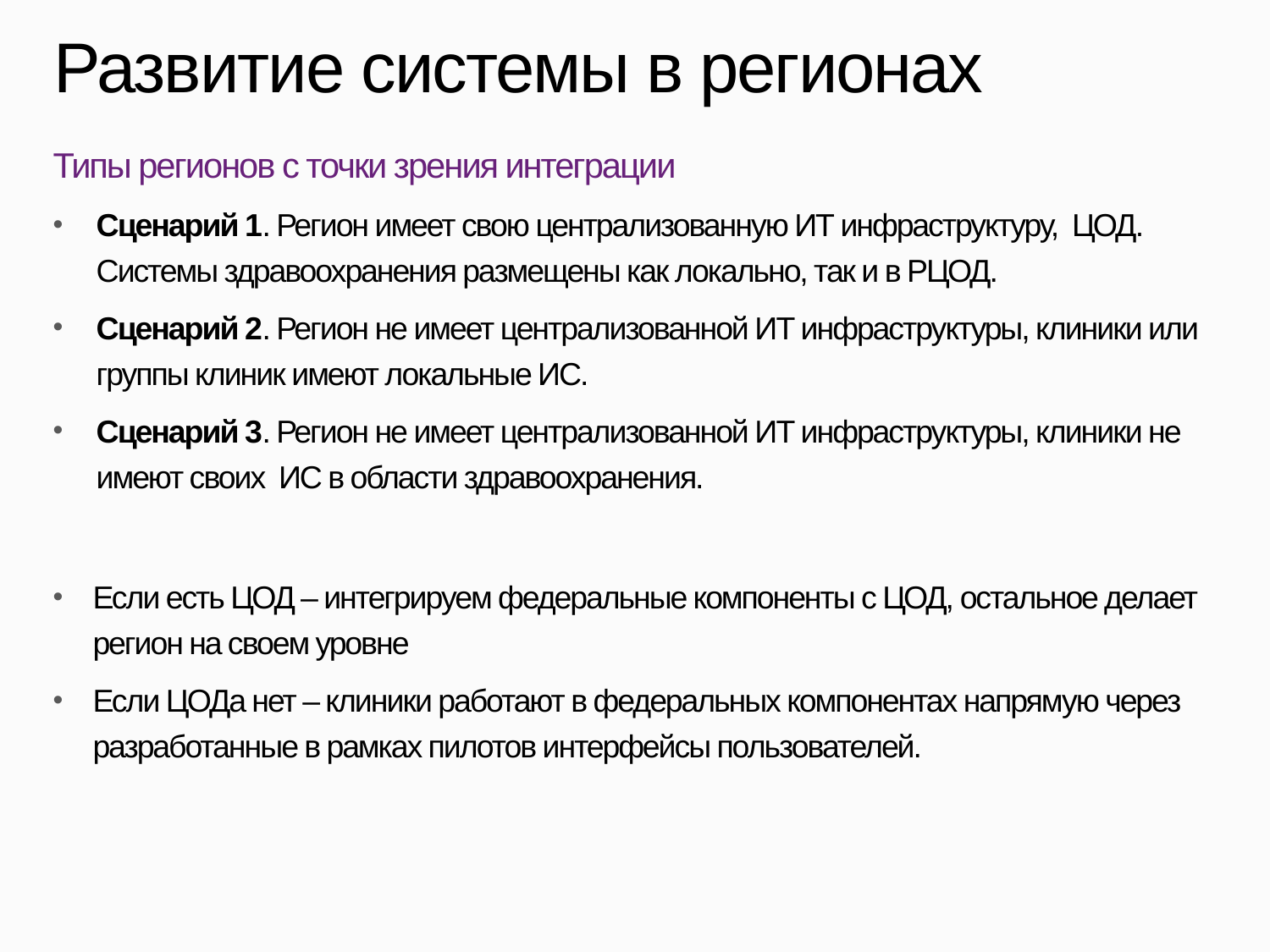

# Развитие системы в регионах
Типы регионов с точки зрения интеграции
Сценарий 1. Регион имеет свою централизованную ИТ инфраструктуру,  ЦОД. Системы здравоохранения размещены как локально, так и в РЦОД.
Сценарий 2. Регион не имеет централизованной ИТ инфраструктуры, клиники или группы клиник имеют локальные ИС.
Сценарий 3. Регион не имеет централизованной ИТ инфраструктуры, клиники не имеют своих  ИС в области здравоохранения.

Если есть ЦОД – интегрируем федеральные компоненты с ЦОД, остальное делает регион на своем уровне
Если ЦОДа нет – клиники работают в федеральных компонентах напрямую через разработанные в рамках пилотов интерфейсы пользователей.